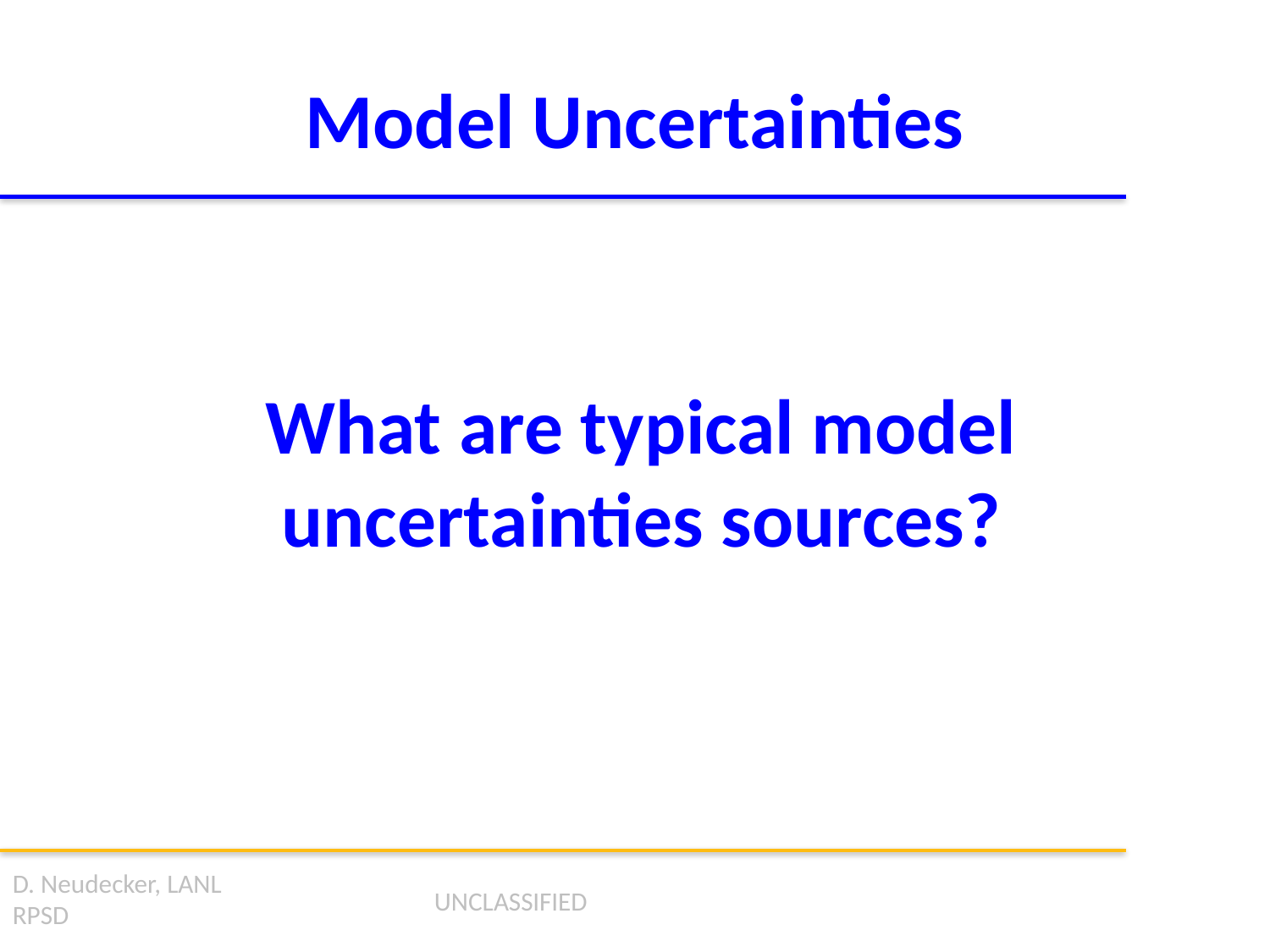

# Model Uncertainties
What are typical model uncertainties sources?
D. Neudecker, LANL
RPSD
UNCLASSIFIED